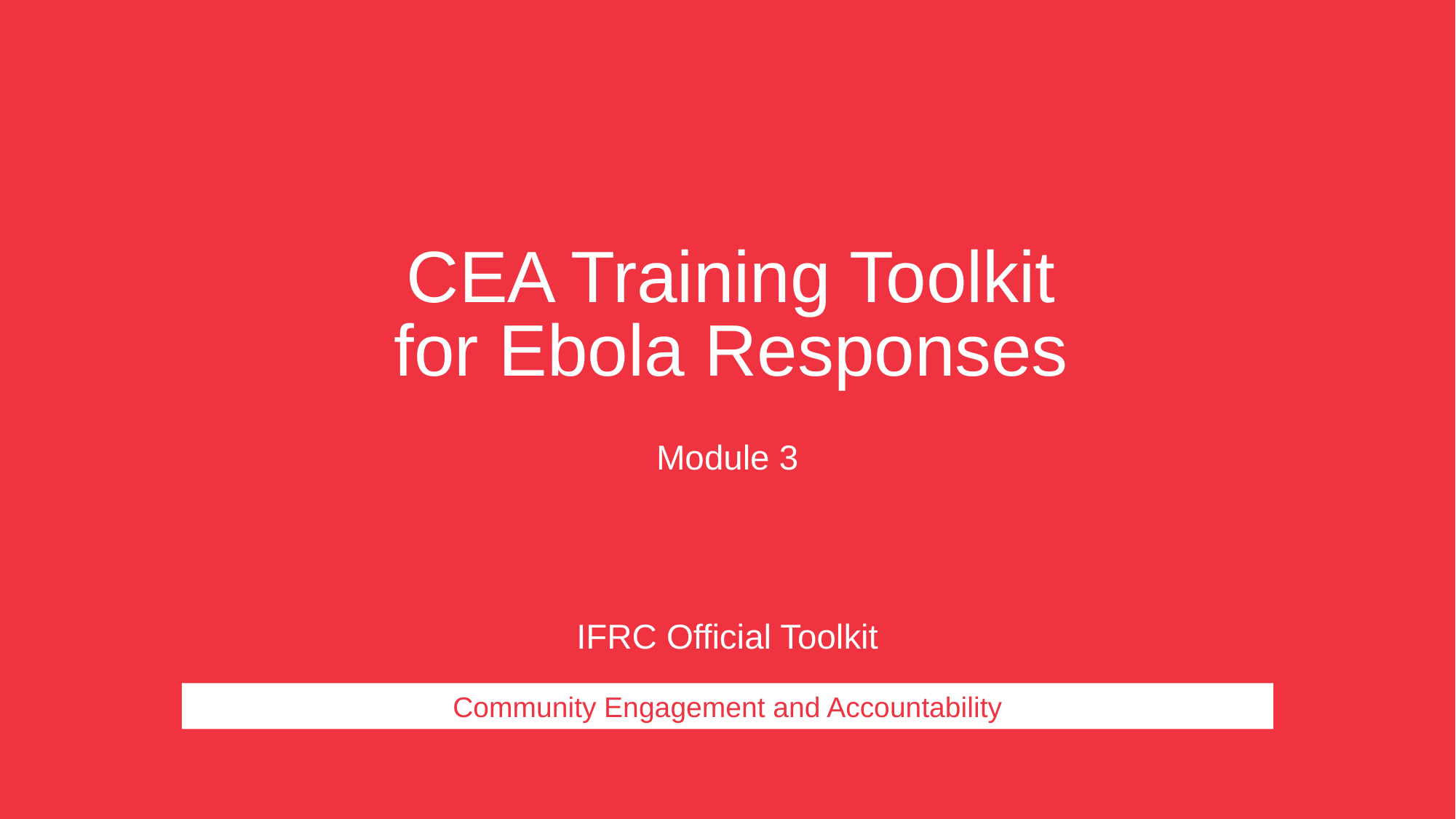

# CEA Training Toolkit for Ebola Responses
Module 3
IFRC Official Toolkit
Community Engagement and Accountability